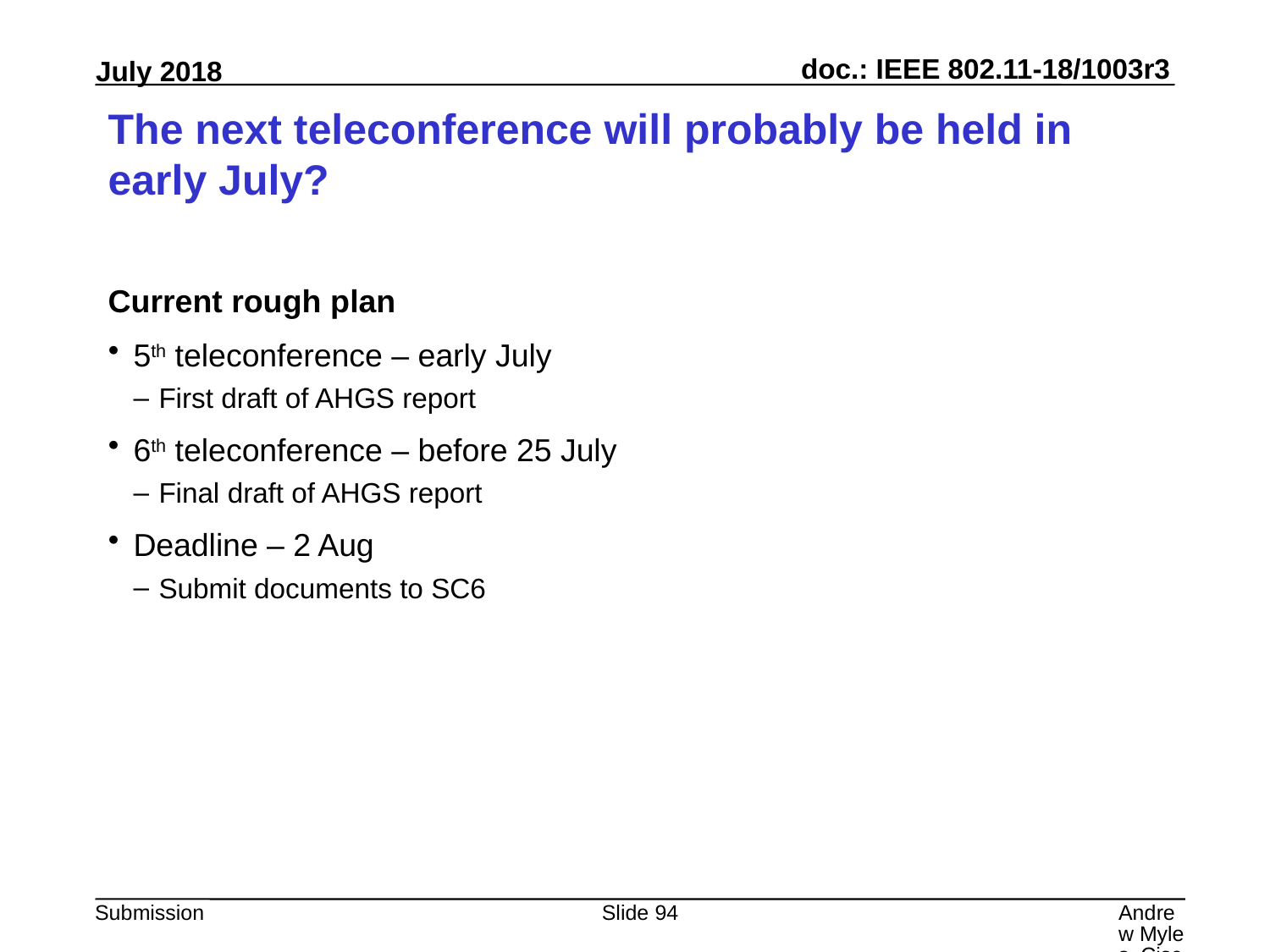

# The next teleconference will probably be held in early July?
Current rough plan
5th teleconference – early July
First draft of AHGS report
6th teleconference – before 25 July
Final draft of AHGS report
Deadline – 2 Aug
Submit documents to SC6

Slide 94
Andrew Myles, Cisco